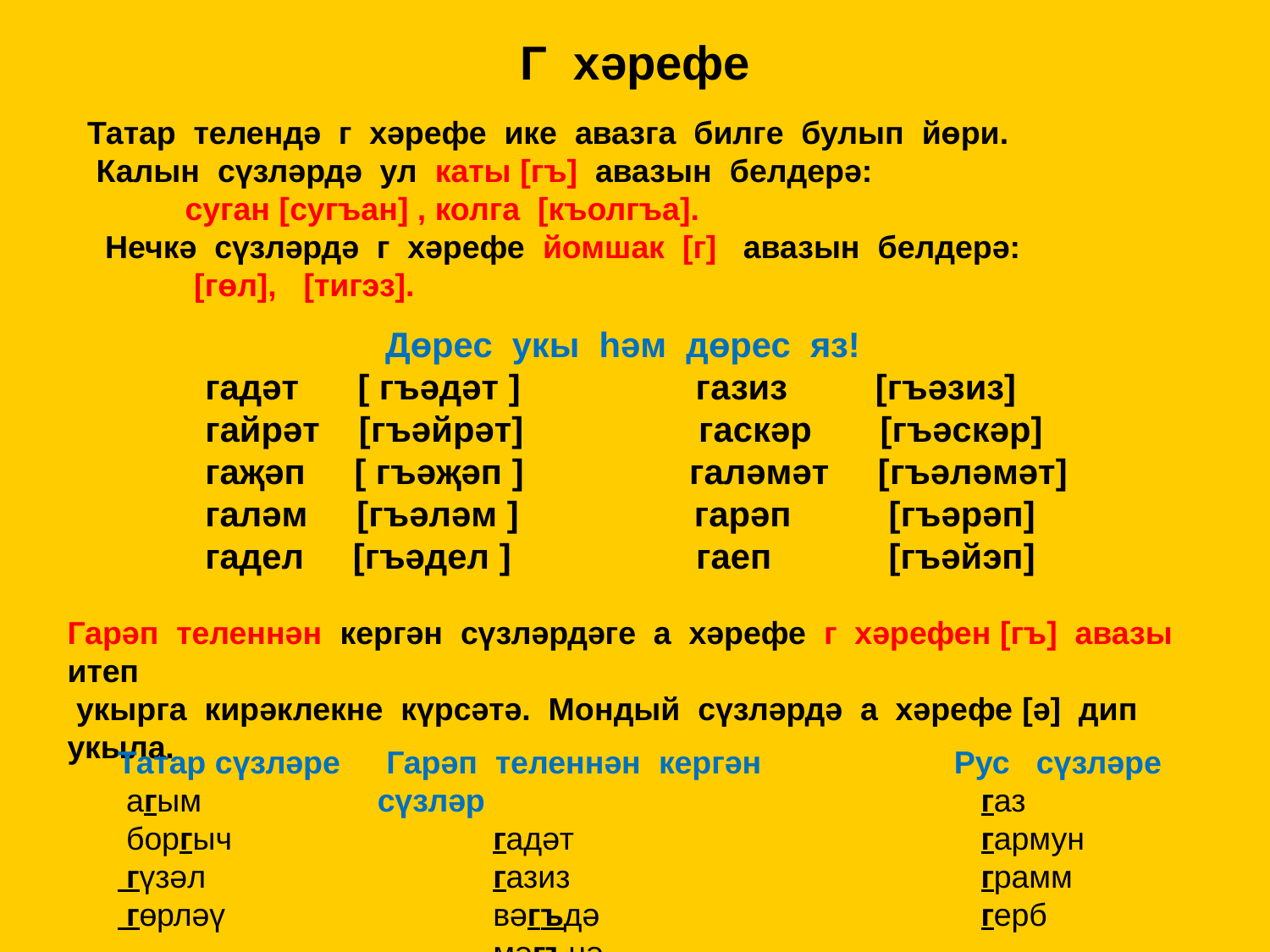

# Г  хәрефе
Татар  телендә  г  хәрефе  ике  авазга  билге  булып  йөри.
 Калын  сүзләрдә  ул  каты [гъ]  авазын  белдерә:
           суган [сугъан] , колга  [къолгъа].
  Нечкә  сүзләрдә  г  хәрефе  йомшак  [г]   авазын  белдерә:
            [гөл],   [тигэз].

                             Дөрес  укы  һәм  дөрес  яз!
        гадәт      [ гъәдәт ]                  газиз         [гъәзиз]
        гайрәт    [гъәйрәт]                  гаскәр       [гъәскәр]
        гаҗәп     [ гъәҗәп ]                 галәмәт     [гъәләмәт]
        галәм     [гъәләм ]                  гарәп          [гъәрәп]
        гадел     [гъәдел ]                   гаеп            [гъәйэп]
Гарәп  теленнән  кергән  сүзләрдәге  а  хәрефе  г  хәрефен [гъ]  авазы  итеп
 укырга  кирәклекне  күрсәтә.  Мондый  сүзләрдә  а  хәрефе [ә]  дип укыла.

Татар сүзләре
 агым
 боргыч
 гүзәл
 гөрләү
 Гарәп  теленнән  кергән сүзләр
             гадәт
             газиз
             вәгъдә
             мәгънә
   Рус   сүзләре
      газ
      гармун
      грамм
      герб